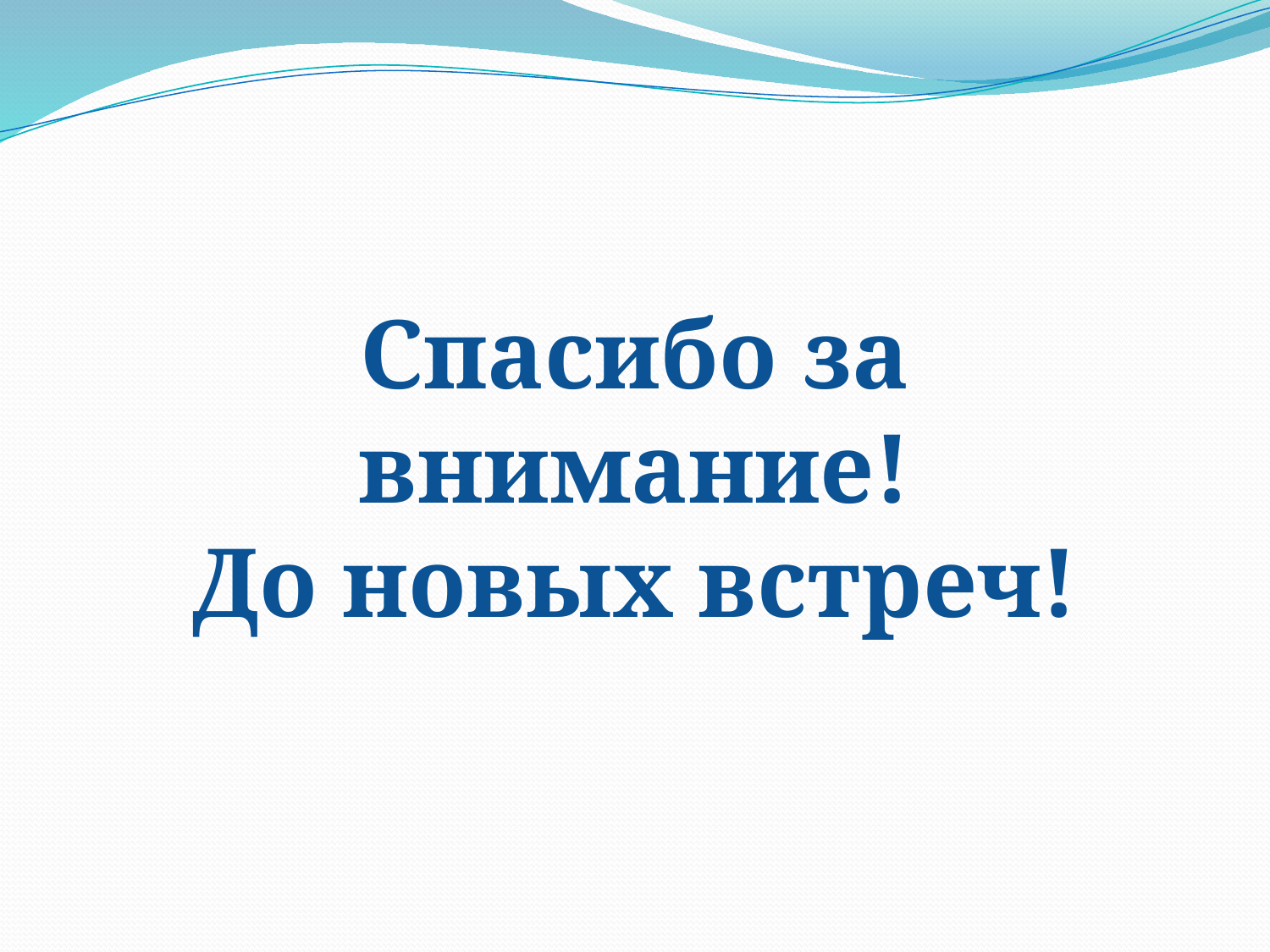

#
Спасибо за внимание!
До новых встреч!